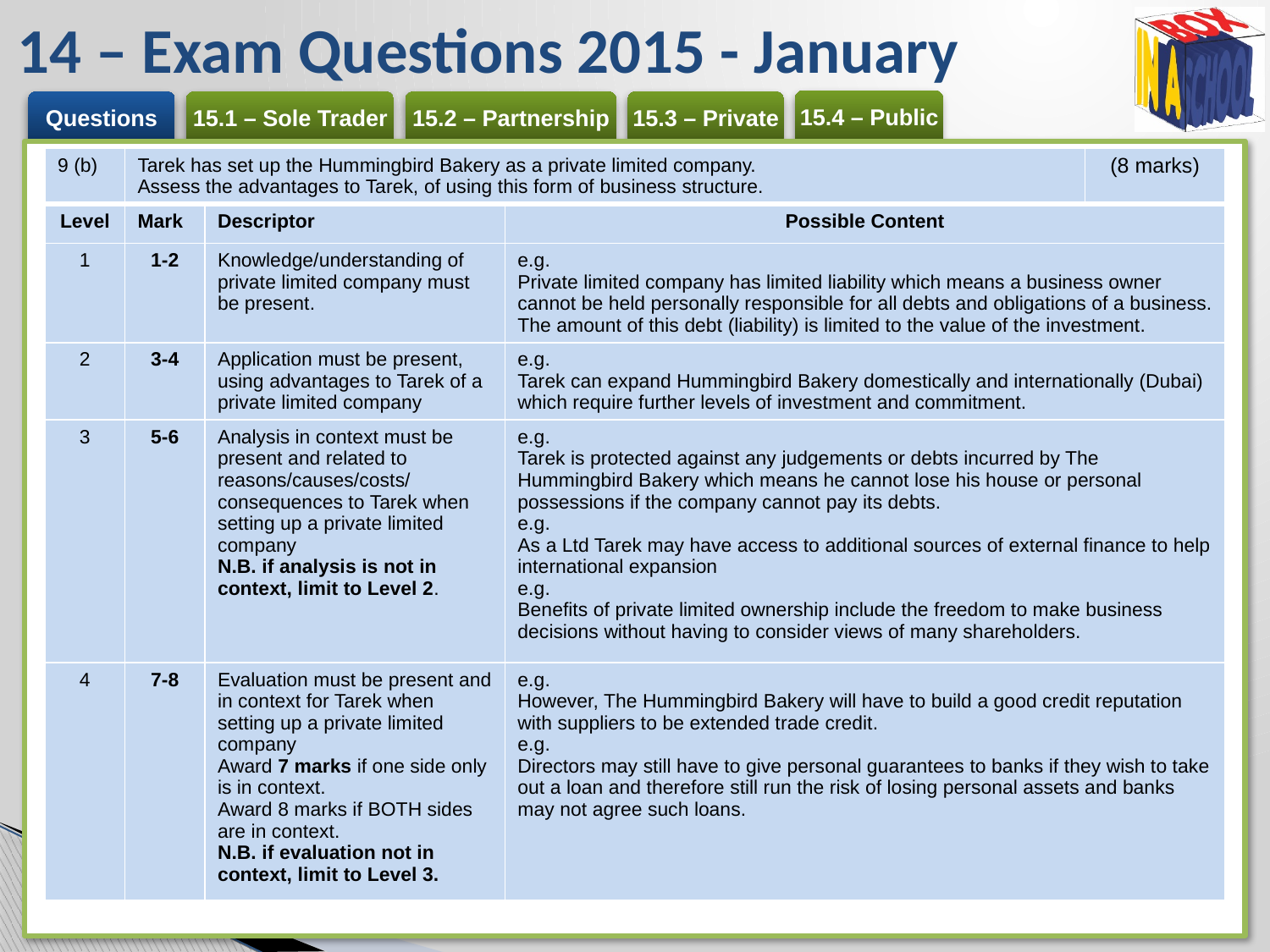

# 14 – Exam Questions 2015 - January
| 9 (b) | Tarek has set up the Hummingbird Bakery as a private limited company. Assess the advantages to Tarek, of using this form of business structure. |  |  | (8 marks) |
| --- | --- | --- | --- | --- |
| Level | Mark | Descriptor | Possible Content |  |
| 1 | 1-2 | Knowledge/understanding of private limited company must be present. | e.g. Private limited company has limited liability which means a business owner cannot be held personally responsible for all debts and obligations of a business. The amount of this debt (liability) is limited to the value of the investment. |  |
| 2 | 3-4 | Application must be present, using advantages to Tarek of a private limited company | e.g. Tarek can expand Hummingbird Bakery domestically and internationally (Dubai) which require further levels of investment and commitment. |  |
| 3 | 5-6 | Analysis in context must be present and related to reasons/causes/costs/ consequences to Tarek when setting up a private limited company N.B. if analysis is not in context, limit to Level 2. | e.g. Tarek is protected against any judgements or debts incurred by The Hummingbird Bakery which means he cannot lose his house or personal possessions if the company cannot pay its debts. e.g. As a Ltd Tarek may have access to additional sources of external finance to help international expansion e.g. Benefits of private limited ownership include the freedom to make business decisions without having to consider views of many shareholders. |  |
| 4 | 7-8 | Evaluation must be present and in context for Tarek when setting up a private limited company Award 7 marks if one side only is in context. Award 8 marks if BOTH sides are in context. N.B. if evaluation not in context, limit to Level 3. | e.g. However, The Hummingbird Bakery will have to build a good credit reputation with suppliers to be extended trade credit. e.g. Directors may still have to give personal guarantees to banks if they wish to take out a loan and therefore still run the risk of losing personal assets and banks may not agree such loans. |  |